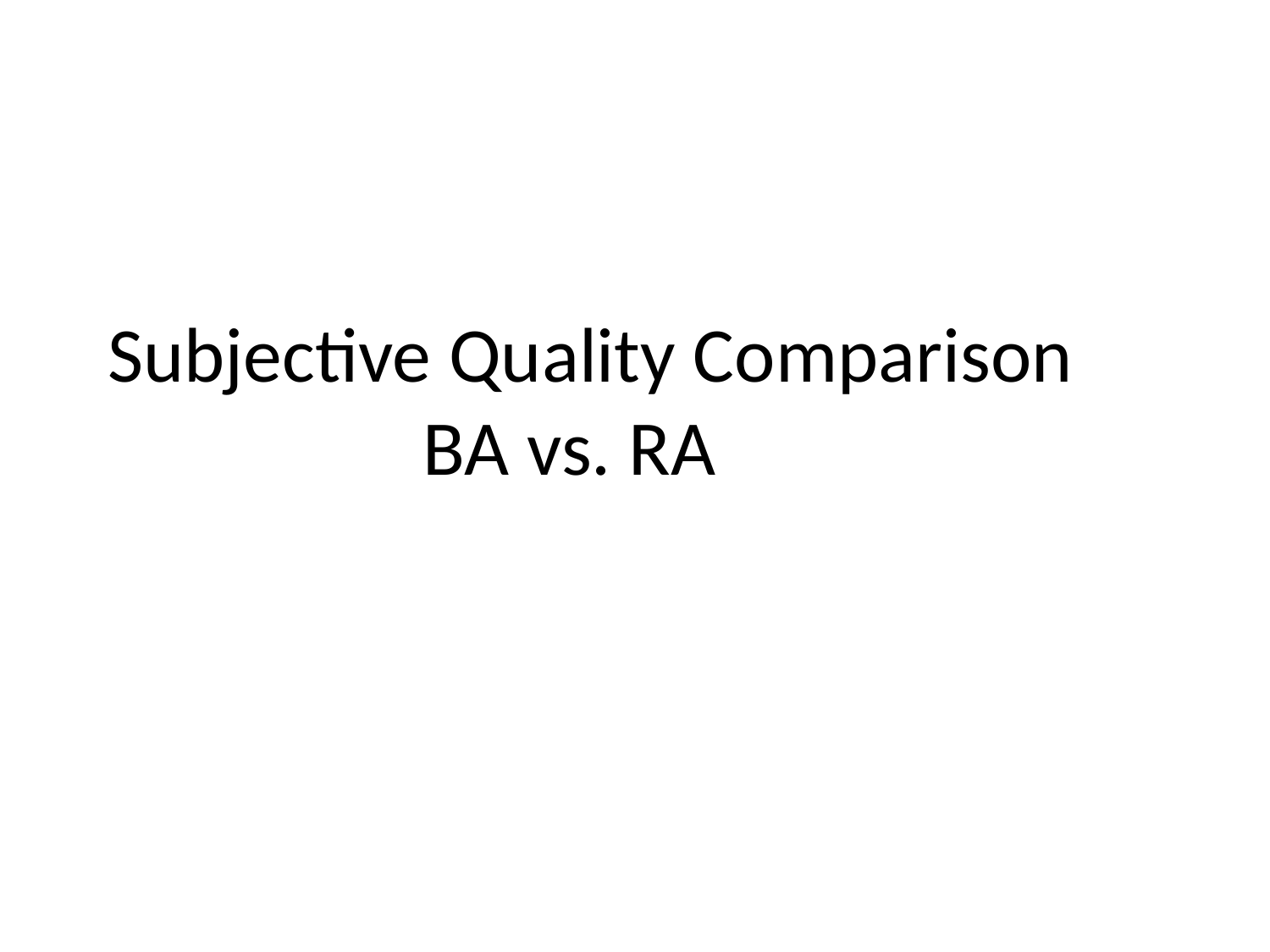

# Subjective Quality Comparison BA vs. RA